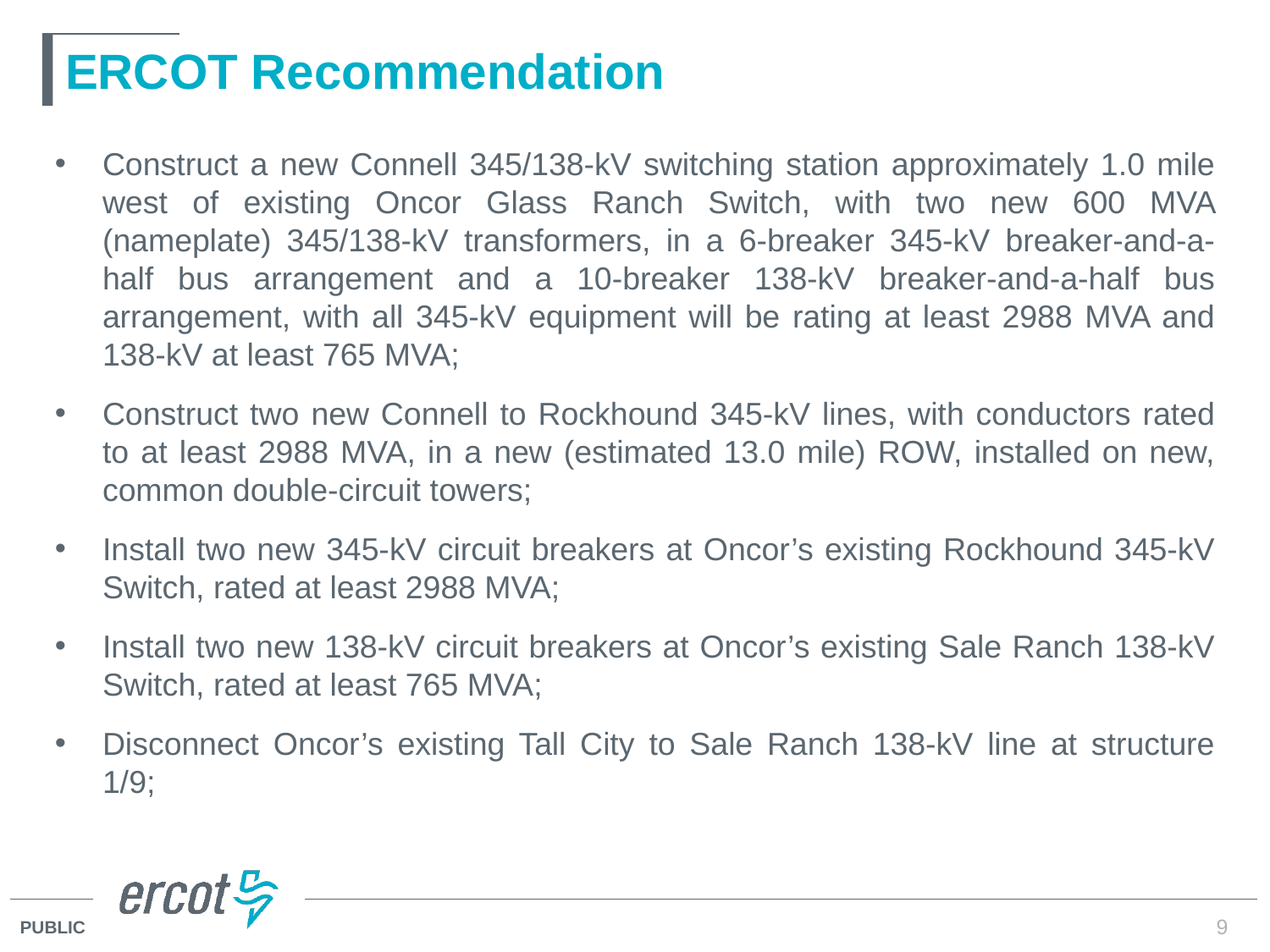

# ERCOT Recommendation
Construct a new Connell 345/138-kV switching station approximately 1.0 mile west of existing Oncor Glass Ranch Switch, with two new 600 MVA (nameplate) 345/138-kV transformers, in a 6-breaker 345-kV breaker-and-a-half bus arrangement and a 10-breaker 138-kV breaker-and-a-half bus arrangement, with all 345-kV equipment will be rating at least 2988 MVA and 138-kV at least 765 MVA;
Construct two new Connell to Rockhound 345-kV lines, with conductors rated to at least 2988 MVA, in a new (estimated 13.0 mile) ROW, installed on new, common double-circuit towers;
Install two new 345-kV circuit breakers at Oncor’s existing Rockhound 345-kV Switch, rated at least 2988 MVA;
Install two new 138-kV circuit breakers at Oncor’s existing Sale Ranch 138-kV Switch, rated at least 765 MVA;
Disconnect Oncor’s existing Tall City to Sale Ranch 138-kV line at structure 1/9;

9